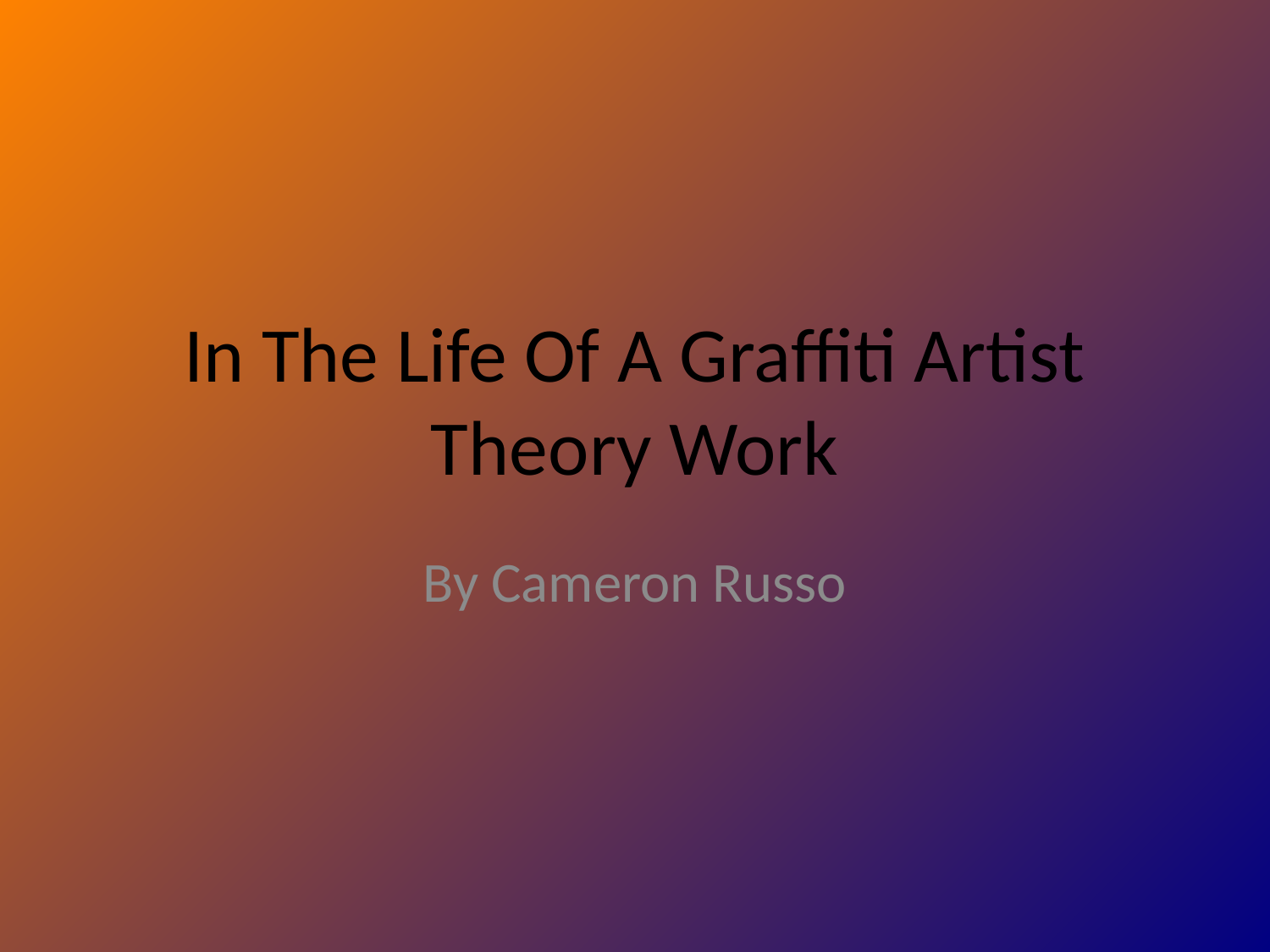

# In The Life Of A Graffiti Artist Theory Work
By Cameron Russo